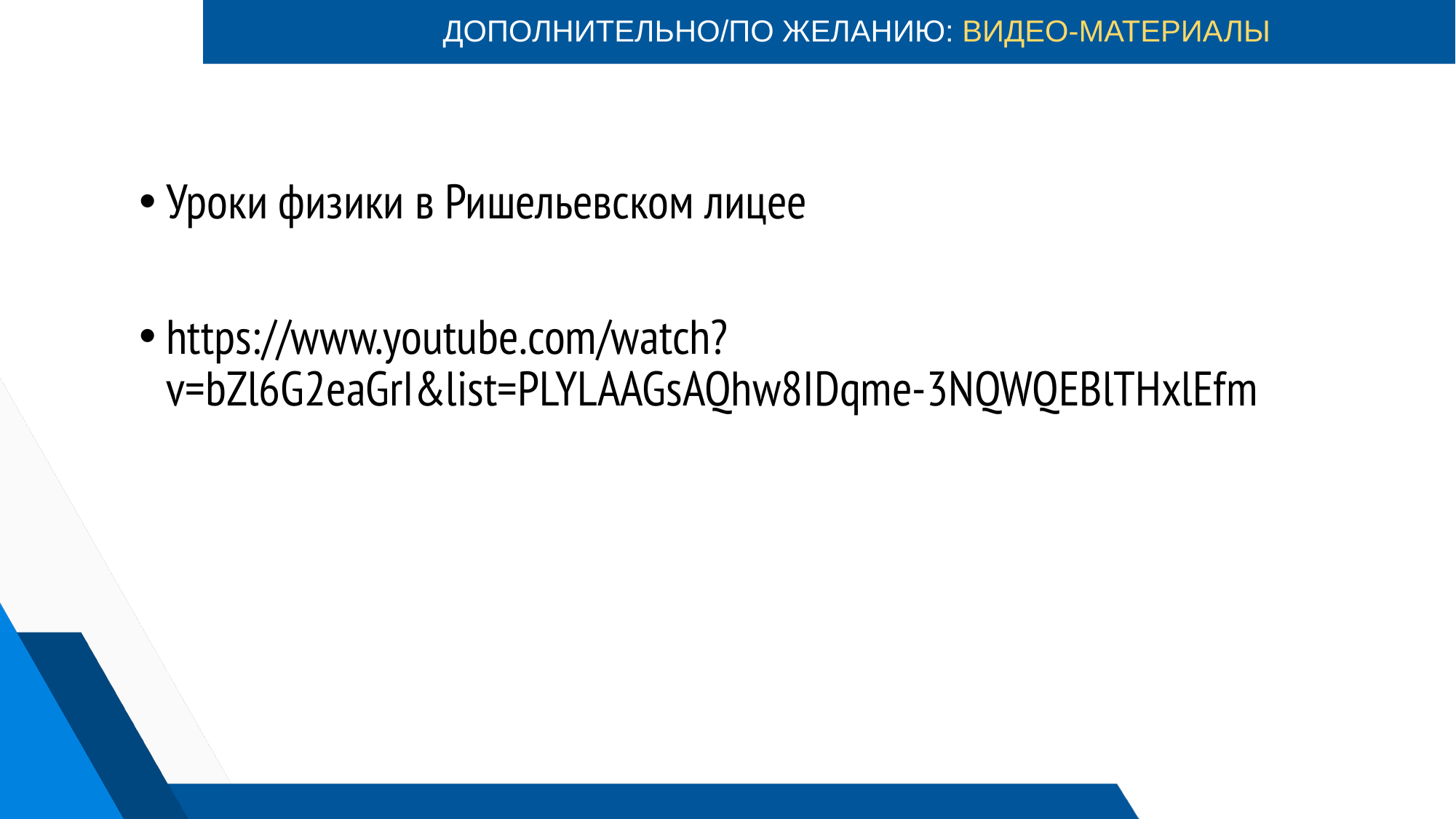

# ДОПОЛНИТЕЛЬНО/ПО ЖЕЛАНИЮ: ВИДЕО-МАТЕРИАЛЫ
Уроки физики в Ришельевском лицее

https://www.youtube.com/watch?v=bZl6G2eaGrI&list=PLYLAAGsAQhw8IDqme-3NQWQEBlTHxlEfm